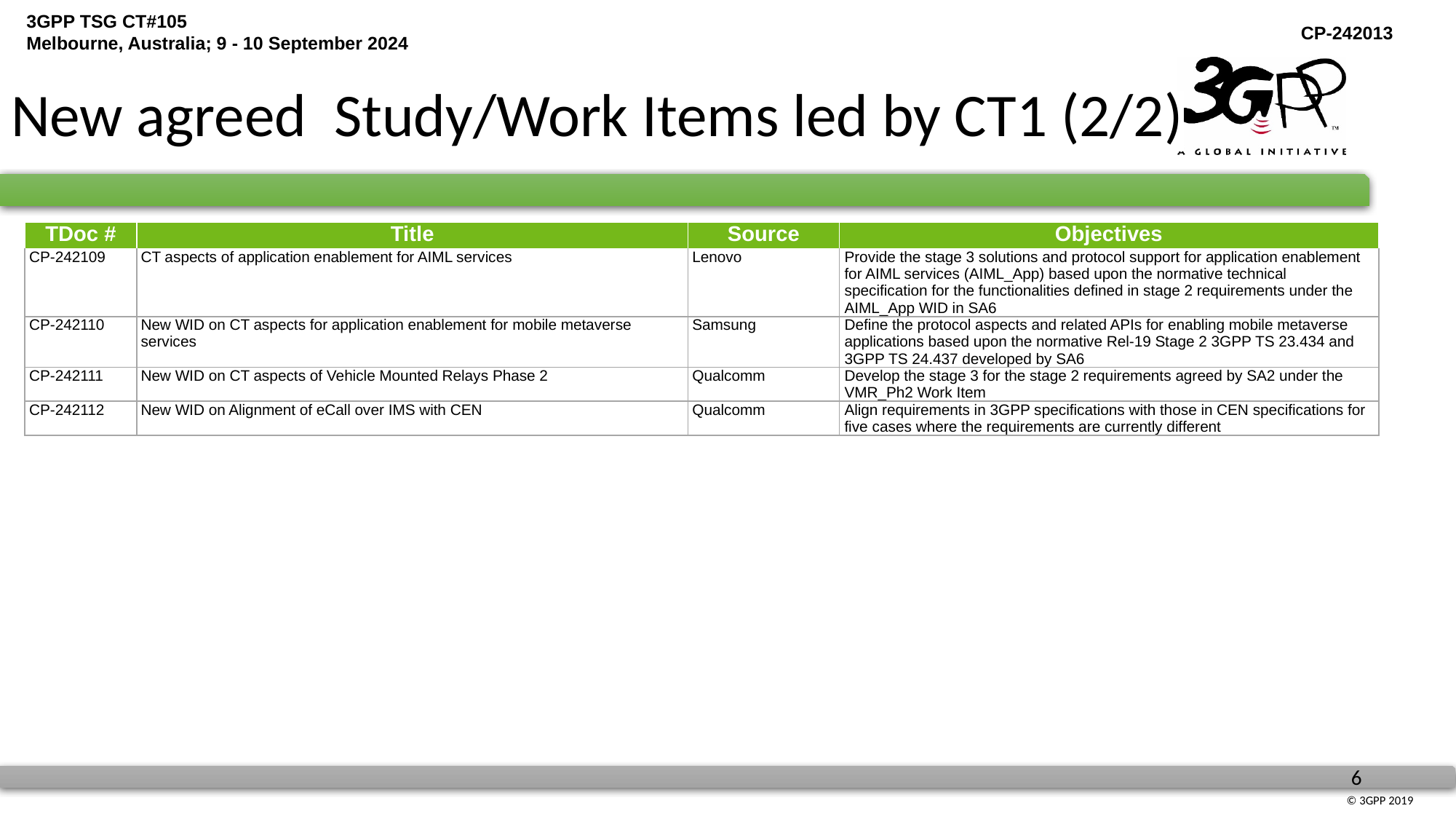

# New agreed  Study/Work Items led by CT1 (2/2)
| TDoc # | Title | Source | Objectives |
| --- | --- | --- | --- |
| CP-242109 | CT aspects of application enablement for AIML services | Lenovo | Provide the stage 3 solutions and protocol support for application enablement for AIML services (AIML\_App) based upon the normative technical specification for the functionalities defined in stage 2 requirements under the AIML\_App WID in SA6 |
| CP-242110 | New WID on CT aspects for application enablement for mobile metaverse services | Samsung | Define the protocol aspects and related APIs for enabling mobile metaverse applications based upon the normative Rel-19 Stage 2 3GPP TS 23.434 and 3GPP TS 24.437 developed by SA6 |
| CP-242111 | New WID on CT aspects of Vehicle Mounted Relays Phase 2 | Qualcomm | Develop the stage 3 for the stage 2 requirements agreed by SA2 under the VMR\_Ph2 Work Item |
| CP-242112 | New WID on Alignment of eCall over IMS with CEN | Qualcomm | Align requirements in 3GPP specifications with those in CEN specifications for five cases where the requirements are currently different |